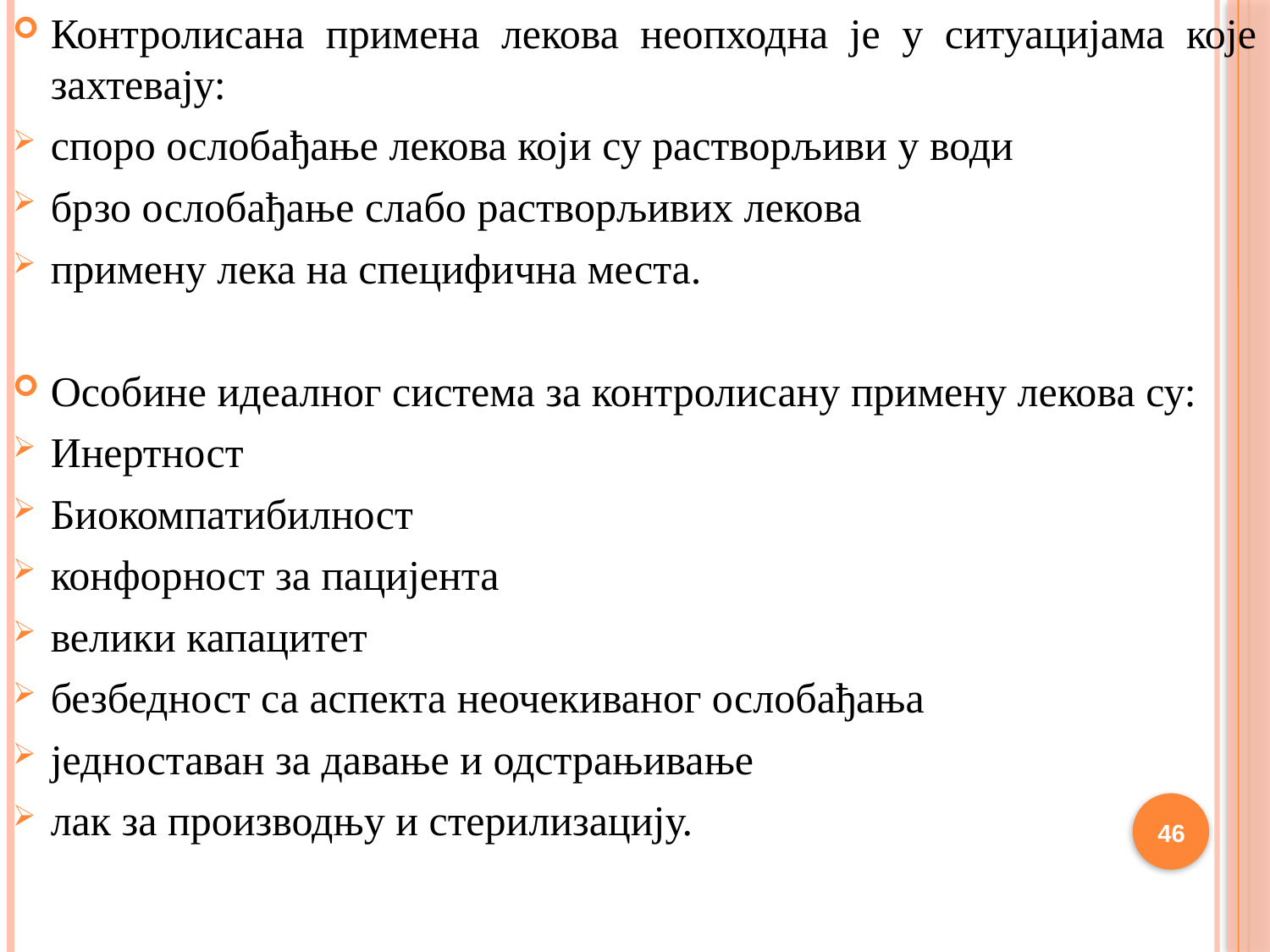

Контролисана примена лекова неопходна је у ситуацијама које захтевају:
споро ослобађање лекова који су растворљиви у води
брзо ослобађање слабо растворљивих лекова
примену лека на специфична места.

Особине идеaлног система за контролисану примену лекова су:
Инертност
Биокомпатибилност
конфорност за пацијента
велики капацитет
безбедност са аспекта неочекиваног ослобађања
једноставан за давање и одстрањивање
лак за производњу и стерилизацију.
46